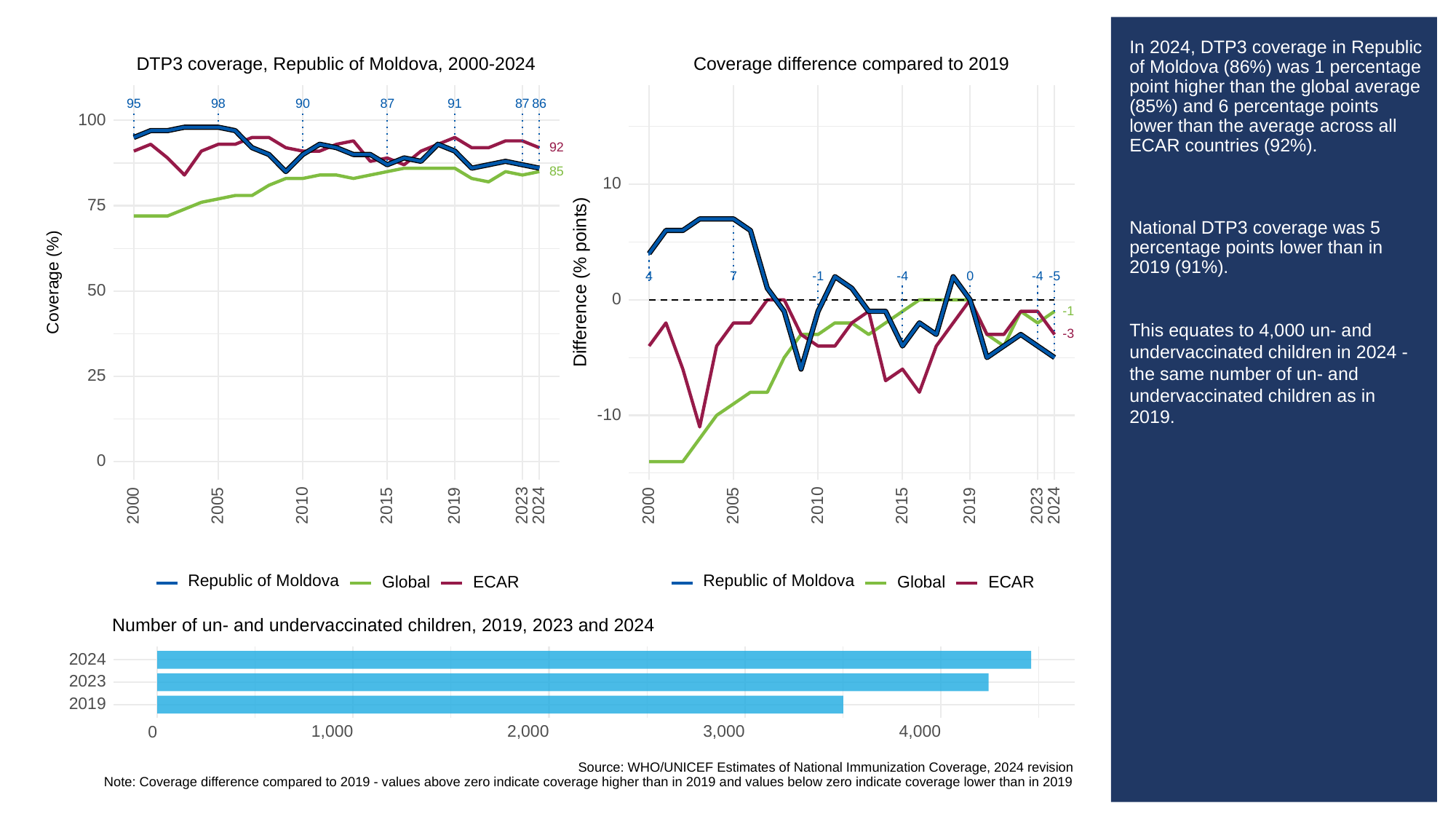

# In 2024, DTP3 coverage in Republic of Moldova (86%) was 1 percentage point higher than the global average (85%) and 6 percentage points lower than the average across all ECAR countries (92%).

National DTP3 coverage was 5 percentage points lower than in 2019 (91%).

This equates to 4,000 un- and undervaccinated children in 2024 - the same number of un- and undervaccinated children as in 2019.

DTP3 coverage, Republic of Moldova, 2000-2024
Coverage difference compared to 2019

95
98
90
87
91
87
86

100

92

85

10

75

0
-1
-5
4
-4
-4
7
Difference (% points)
Coverage (%)

50

0

-1
-3

25

-10

0

2023
2023
2000
2005
2010
2015
2019
2024
2000
2005
2010
2015
2019
2024
Republic of Moldova
Republic of Moldova
Global
ECAR
Global
ECAR

Number of un- and undervaccinated children, 2019, 2023 and 2024

2024

2023

2019

1,000
2,000
3,000
4,000
0
Source: WHO/UNICEF Estimates of National Immunization Coverage, 2024 revision
Note: Coverage difference compared to 2019 - values above zero indicate coverage higher than in 2019 and values below zero indicate coverage lower than in 2019